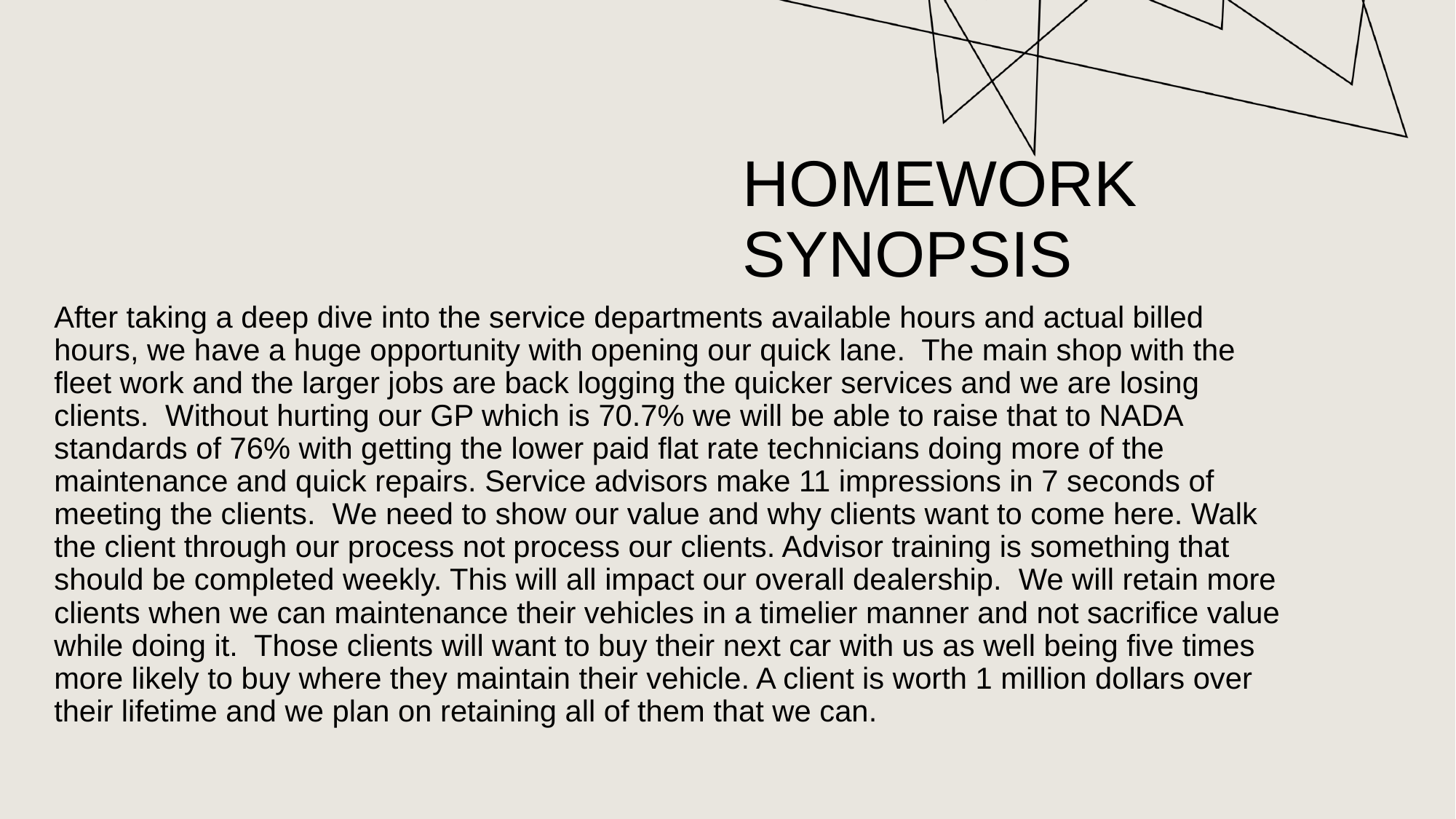

# Homework Synopsis
After taking a deep dive into the service departments available hours and actual billed hours, we have a huge opportunity with opening our quick lane.  The main shop with the fleet work and the larger jobs are back logging the quicker services and we are losing clients.  Without hurting our GP which is 70.7% we will be able to raise that to NADA standards of 76% with getting the lower paid flat rate technicians doing more of the maintenance and quick repairs. Service advisors make 11 impressions in 7 seconds of meeting the clients.  We need to show our value and why clients want to come here. Walk the client through our process not process our clients. Advisor training is something that should be completed weekly. This will all impact our overall dealership.  We will retain more clients when we can maintenance their vehicles in a timelier manner and not sacrifice value while doing it.  Those clients will want to buy their next car with us as well being five times more likely to buy where they maintain their vehicle. A client is worth 1 million dollars over their lifetime and we plan on retaining all of them that we can.